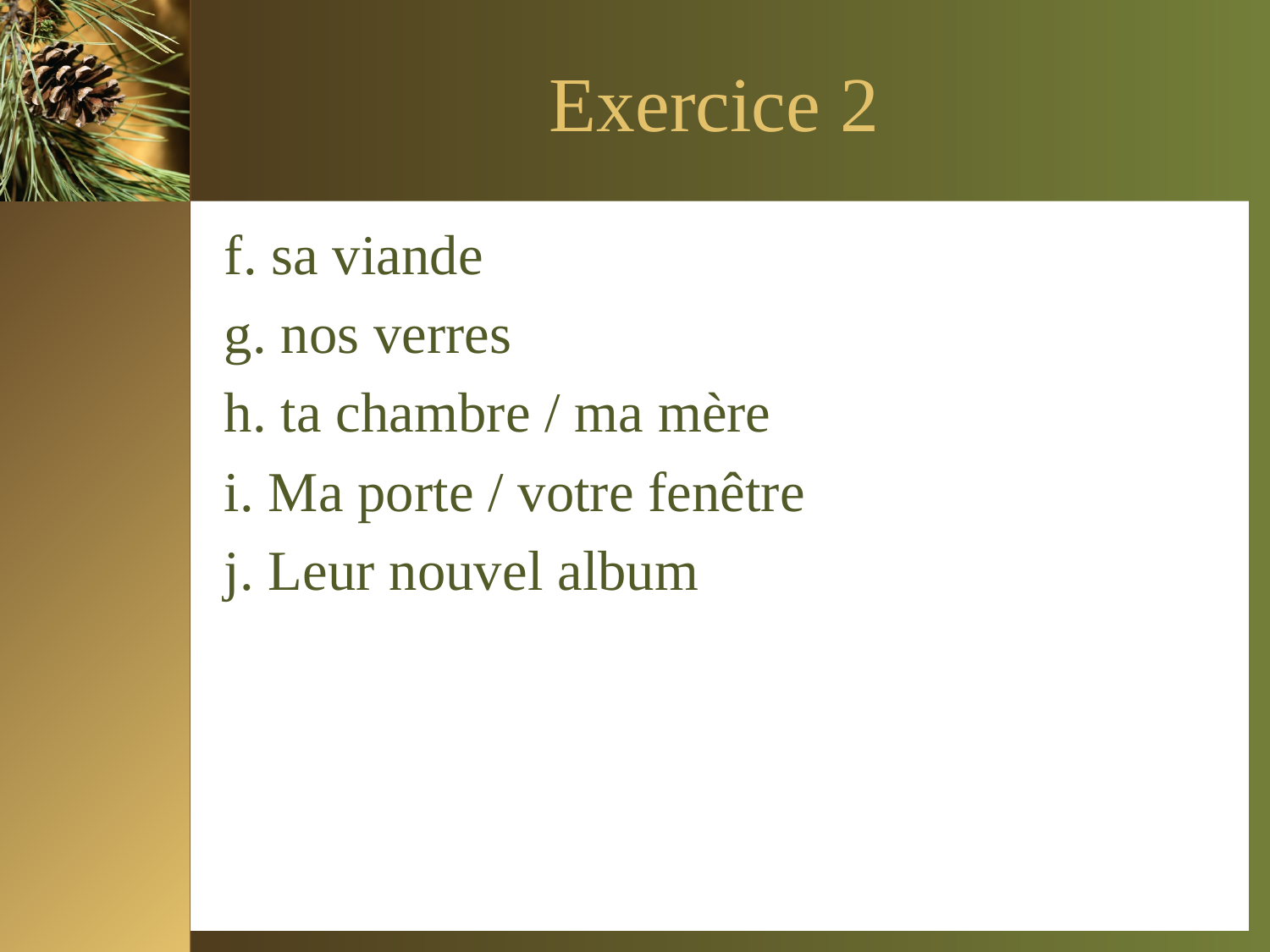

# Exercice 2
f. sa viande
g. nos verres
h. ta chambre / ma mère
i. Ma porte / votre fenêtre
j. Leur nouvel album